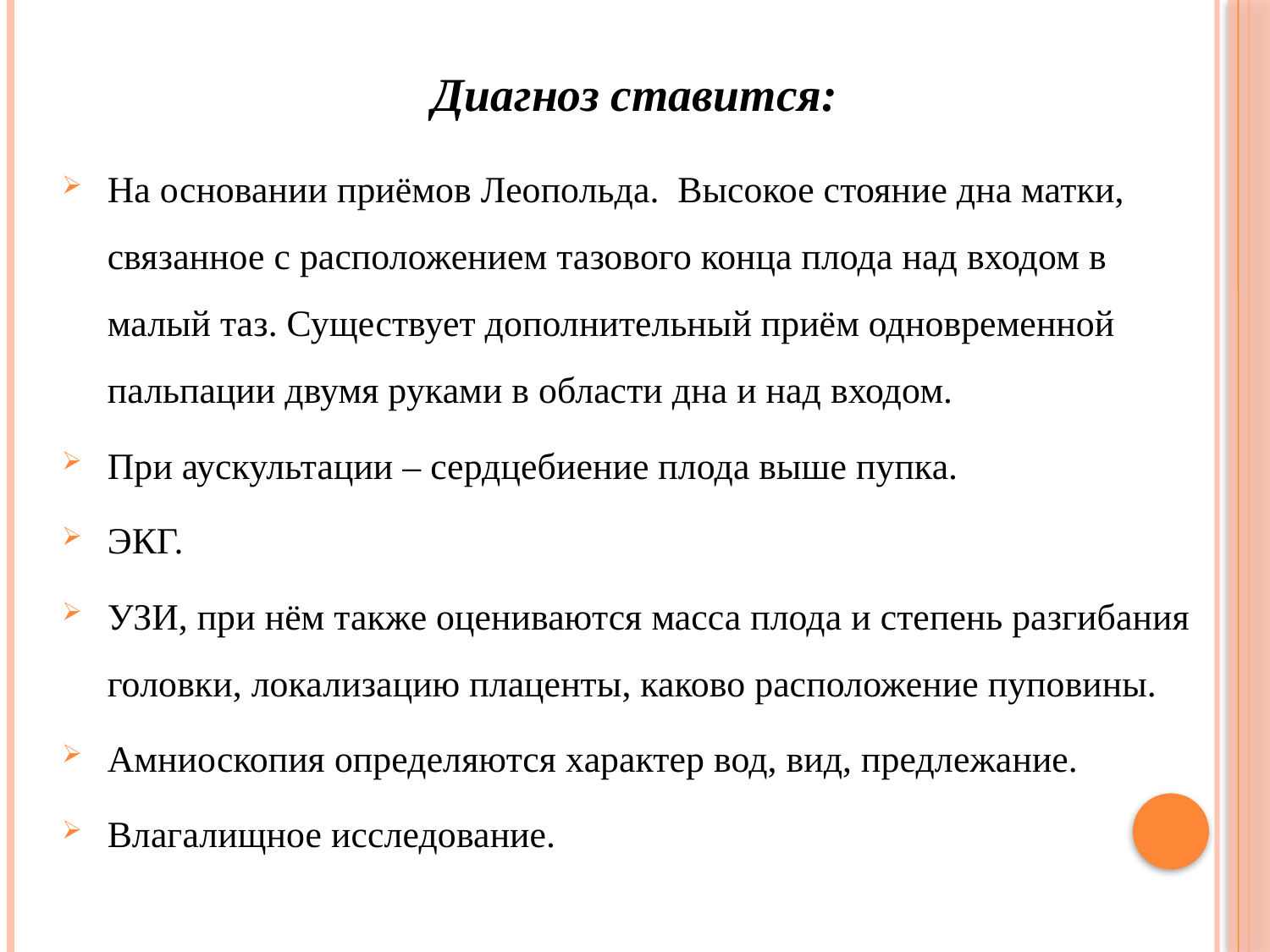

Диагноз ставится:
На основании приёмов Леопольда.  Высокое стояние дна матки, связанное с расположением тазового конца плода над входом в малый таз. Существует дополнительный приём одновременной пальпации двумя руками в области дна и над входом.
При аускультации – сердцебиение плода выше пупка.
ЭКГ.
УЗИ, при нём также оцениваются масса плода и степень разгибания головки, локализацию плаценты, каково расположение пуповины.
Амниоскопия определяются характер вод, вид, предлежание.
Влагалищное исследование.